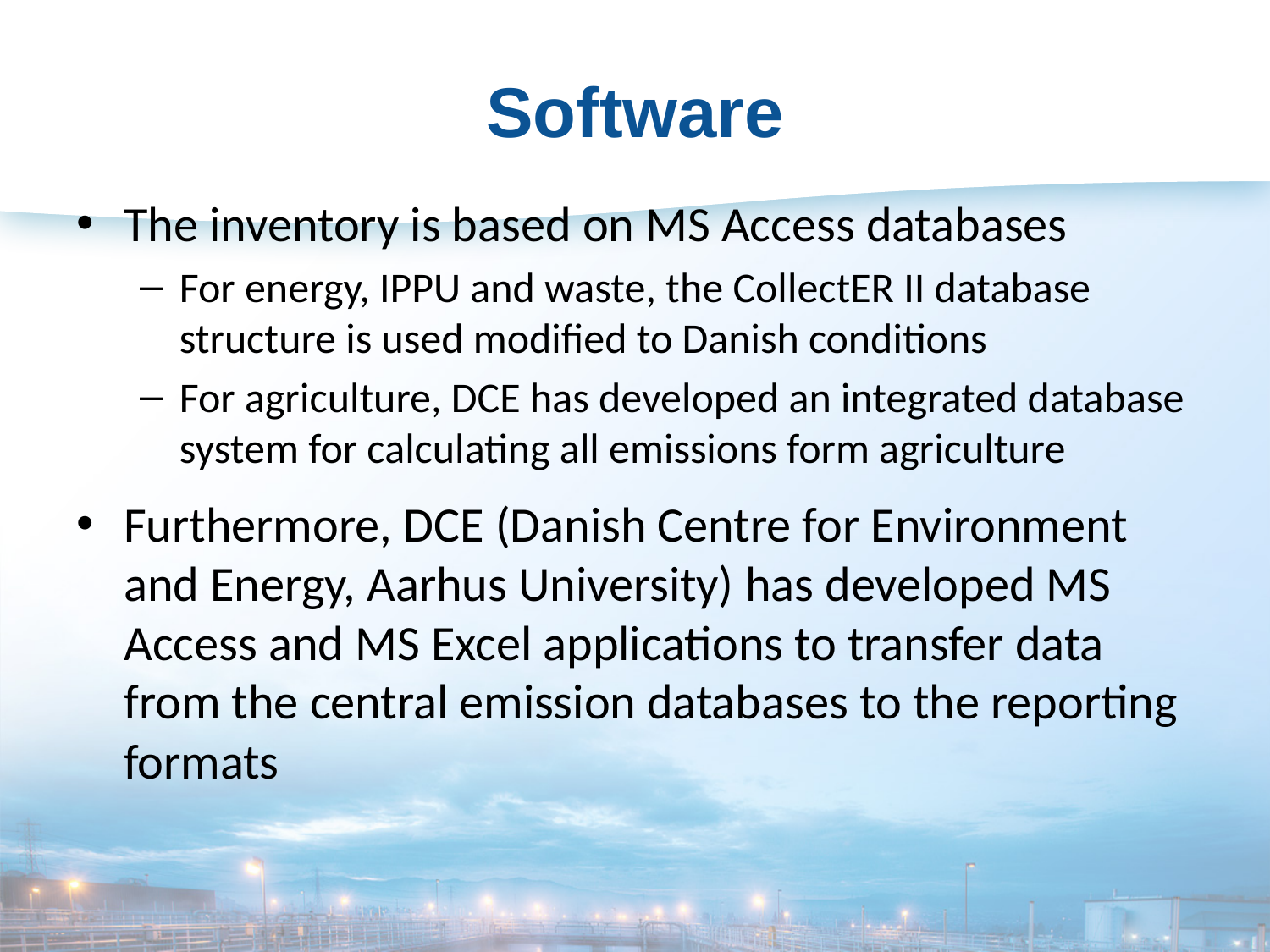

# Software
The inventory is based on MS Access databases
For energy, IPPU and waste, the CollectER II database structure is used modified to Danish conditions
For agriculture, DCE has developed an integrated database system for calculating all emissions form agriculture
Furthermore, DCE (Danish Centre for Environment and Energy, Aarhus University) has developed MS Access and MS Excel applications to transfer data from the central emission databases to the reporting formats